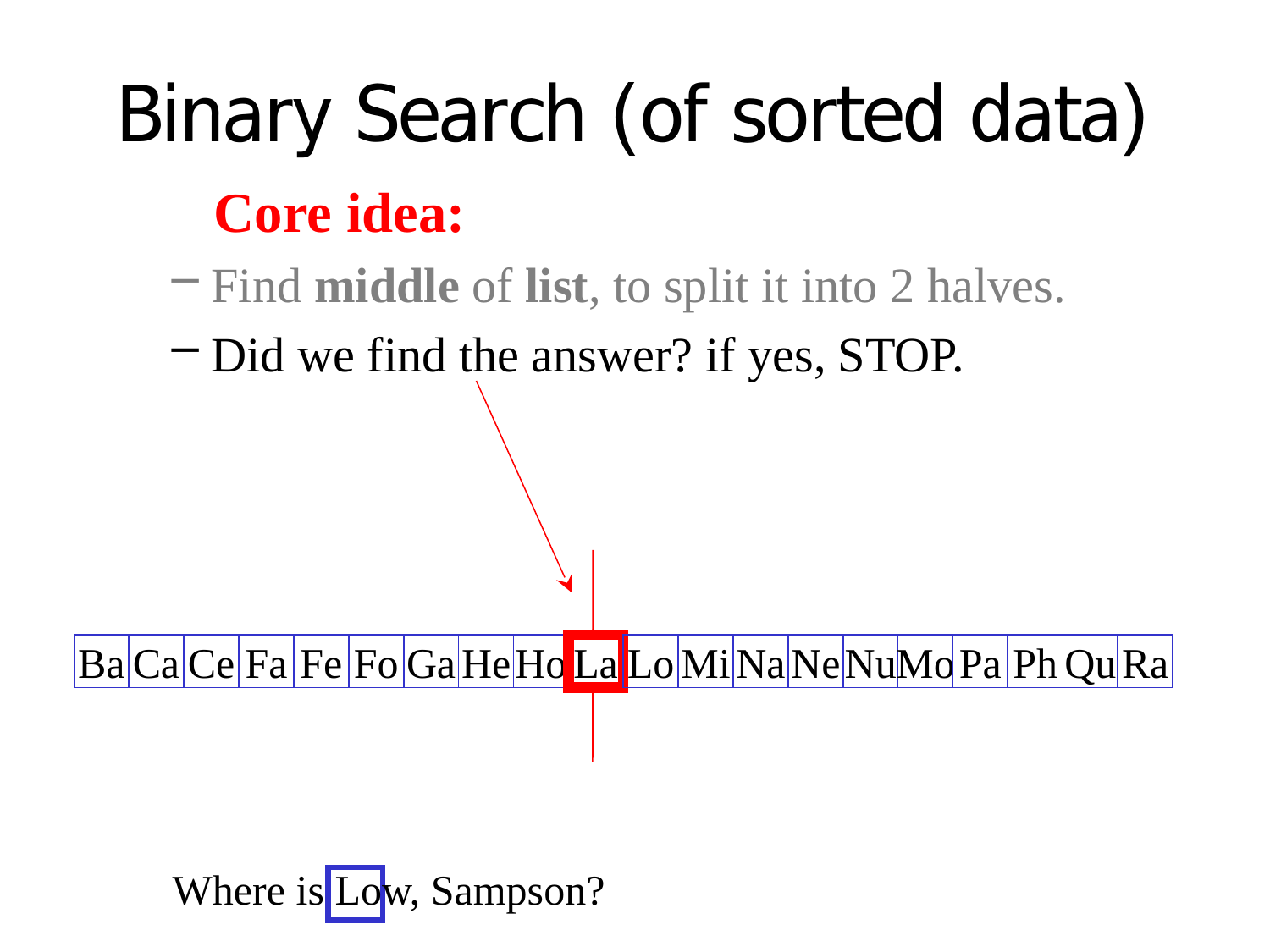

# Binary Search (of sorted data)
   Core idea:
Find middle of list, to split it into 2 halves.
Did we find the answer? if yes, STOP.

Ba
Ca
Ce
Fa
Fe
Fo
Ga
He
Ho
La
Lo
Mi
Na
Ne
Nu
Mo
Pa
Ph
Qu
Ra
Where is Low, Sampson?